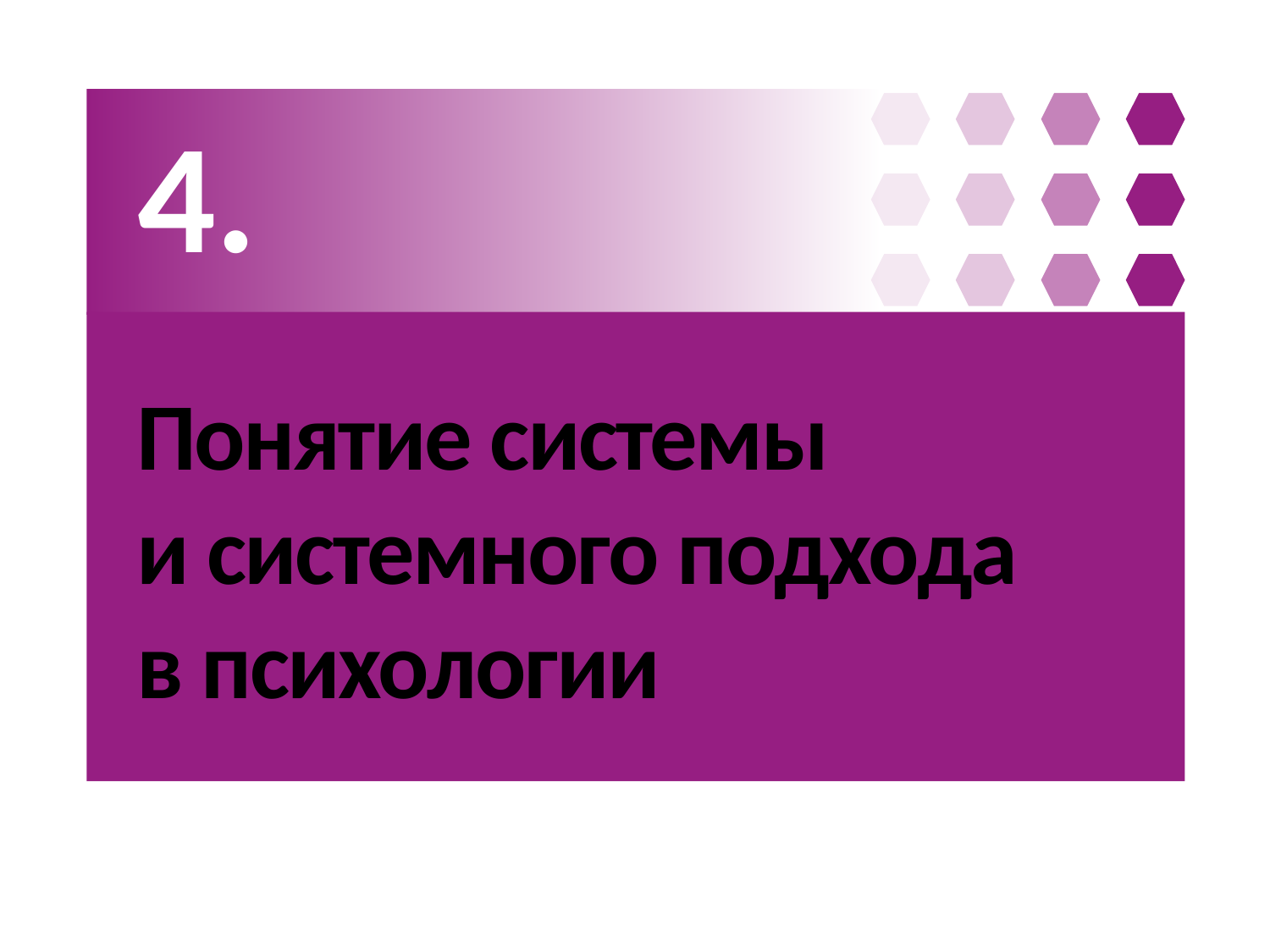

4.

# Понятие системы и системного подхода в психологии